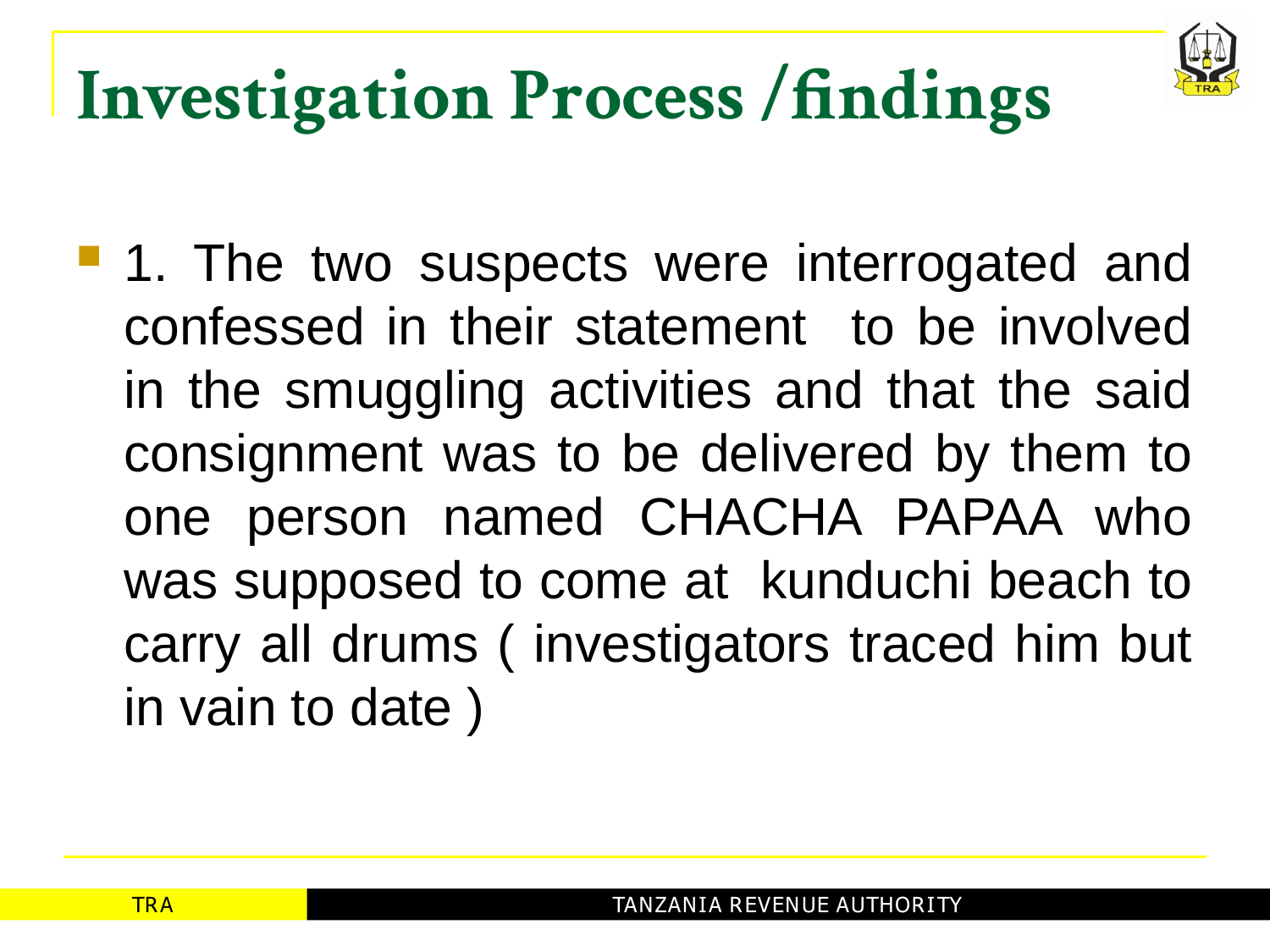

# Investigation Process /findings
1. The two suspects were interrogated and confessed in their statement  to be involved in the smuggling activities and that the said consignment was to be delivered by them to one person named CHACHA PAPAA who was supposed to come at  kunduchi beach to carry all drums ( investigators traced him but in vain to date )